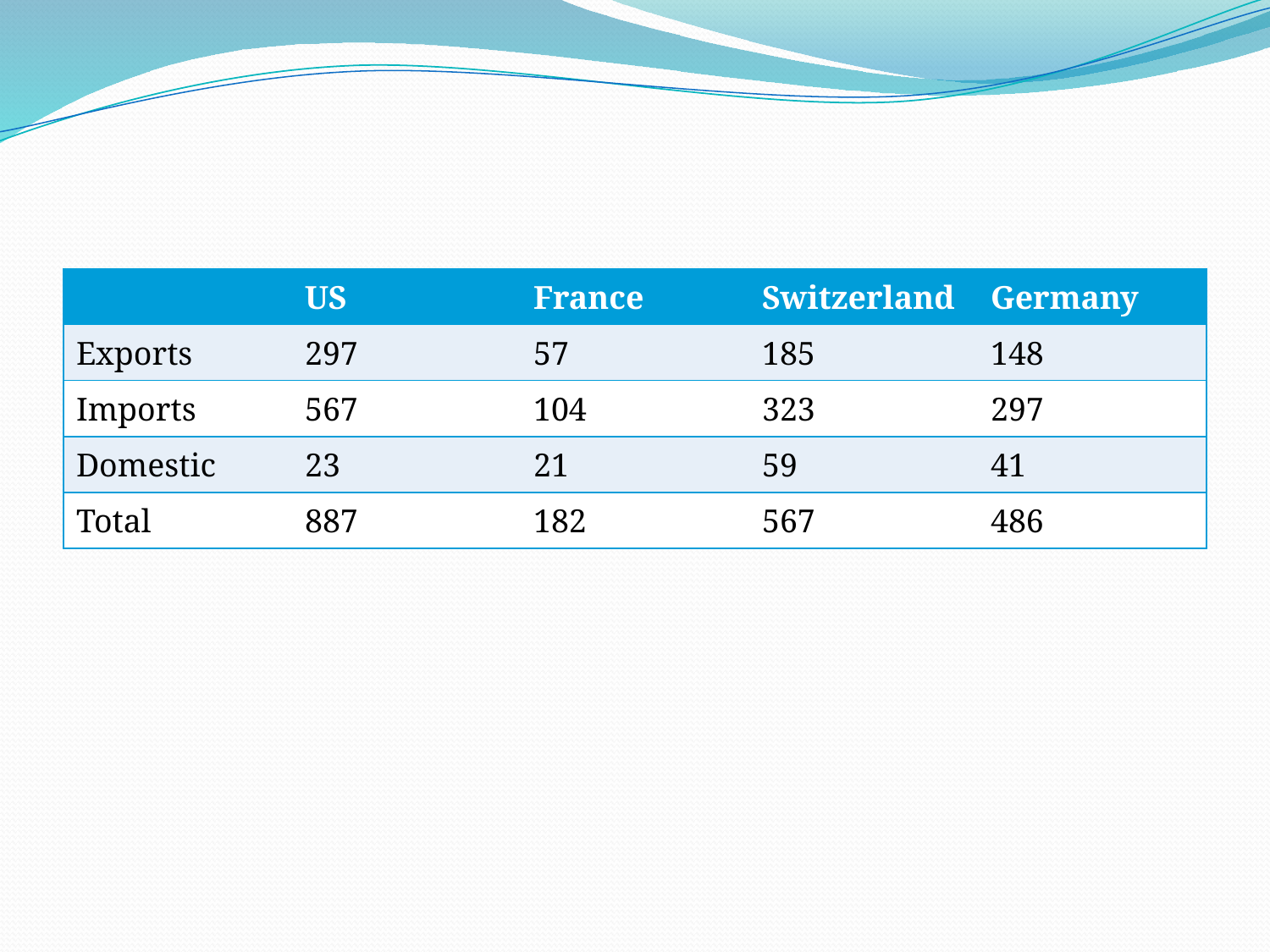

|  | US | France | Switzerland | Germany |
| --- | --- | --- | --- | --- |
| Exports | 297 | 57 | 185 | 148 |
| Imports | 567 | 104 | 323 | 297 |
| Domestic | 23 | 21 | 59 | 41 |
| Total | 887 | 182 | 567 | 486 |